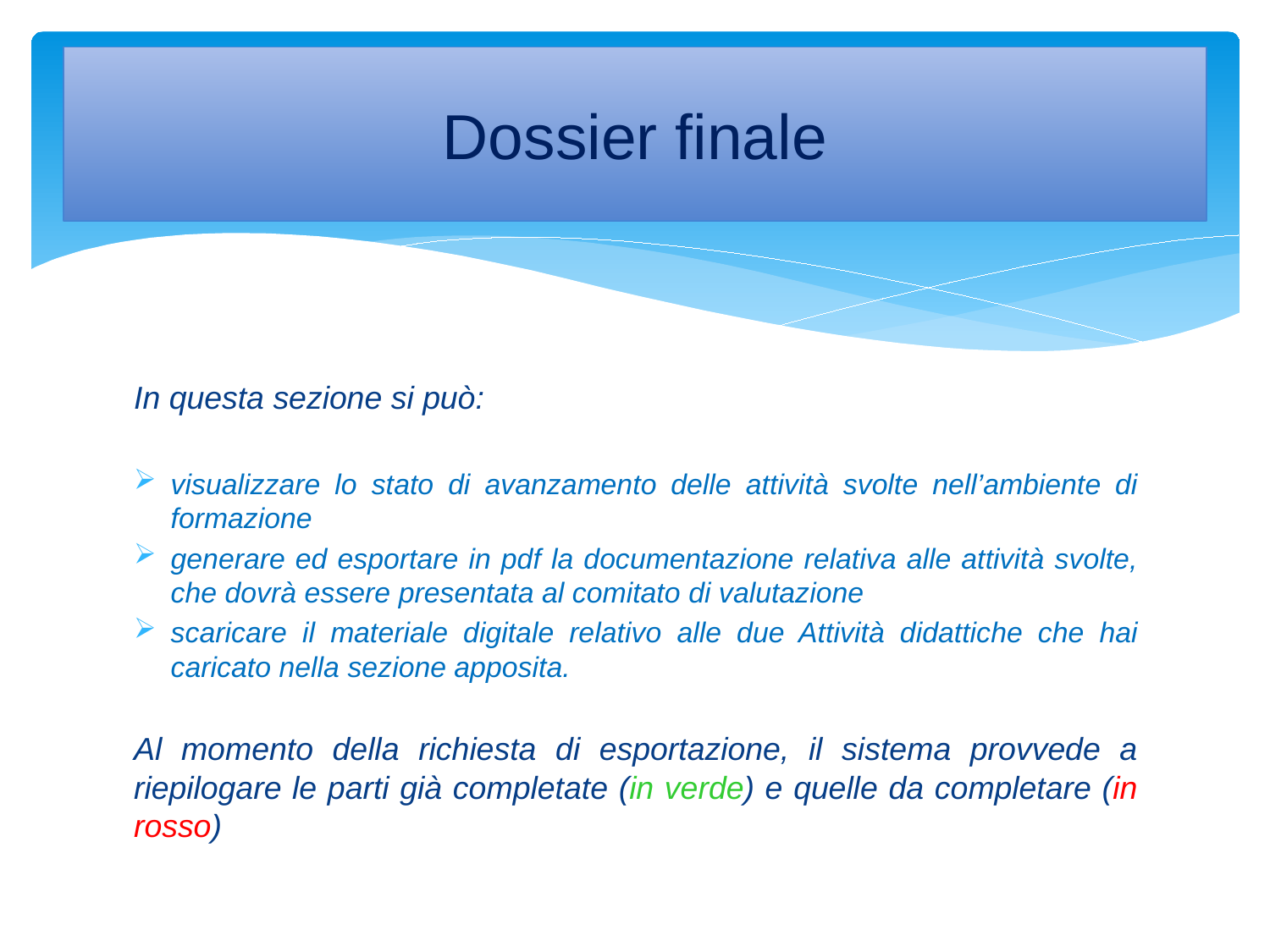

# Dossier finale
In questa sezione si può:

visualizzare lo stato di avanzamento delle attività svolte nell’ambiente di formazione
generare ed esportare in pdf la documentazione relativa alle attività svolte, che dovrà essere presentata al comitato di valutazione
scaricare il materiale digitale relativo alle due Attività didattiche che hai caricato nella sezione apposita.

Al momento della richiesta di esportazione, il sistema provvede a riepilogare le parti già completate (in verde) e quelle da completare (in rosso)